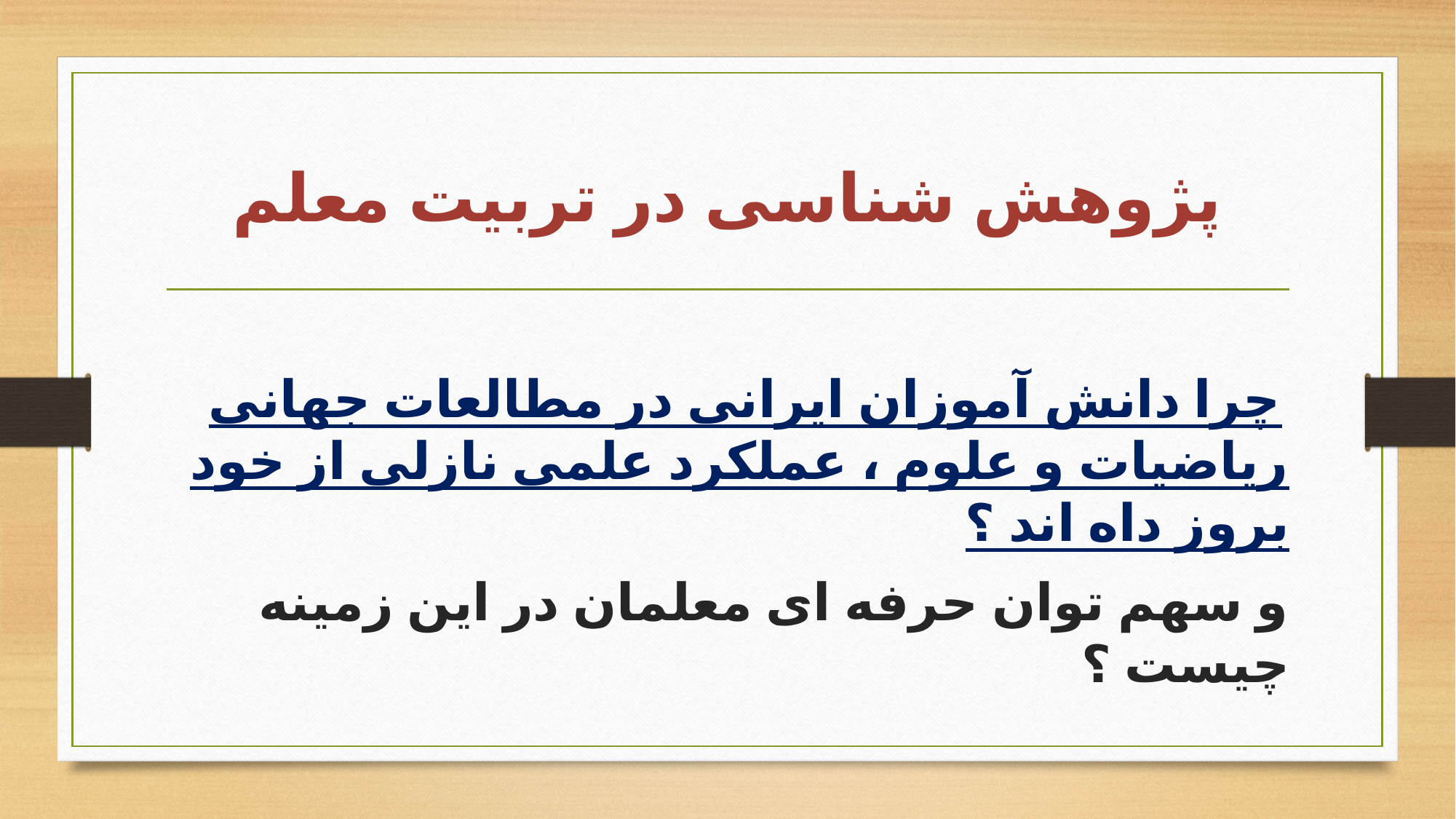

# پژوهش شناسی در تربیت معلم

 چرا دانش آموزان ایرانی در مطالعات جهانی ریاضیات و علوم ، عملکرد علمی نازلی از خود بروز داه اند ؟
و سهم توان حرفه ای معلمان در این زمینه چیست ؟